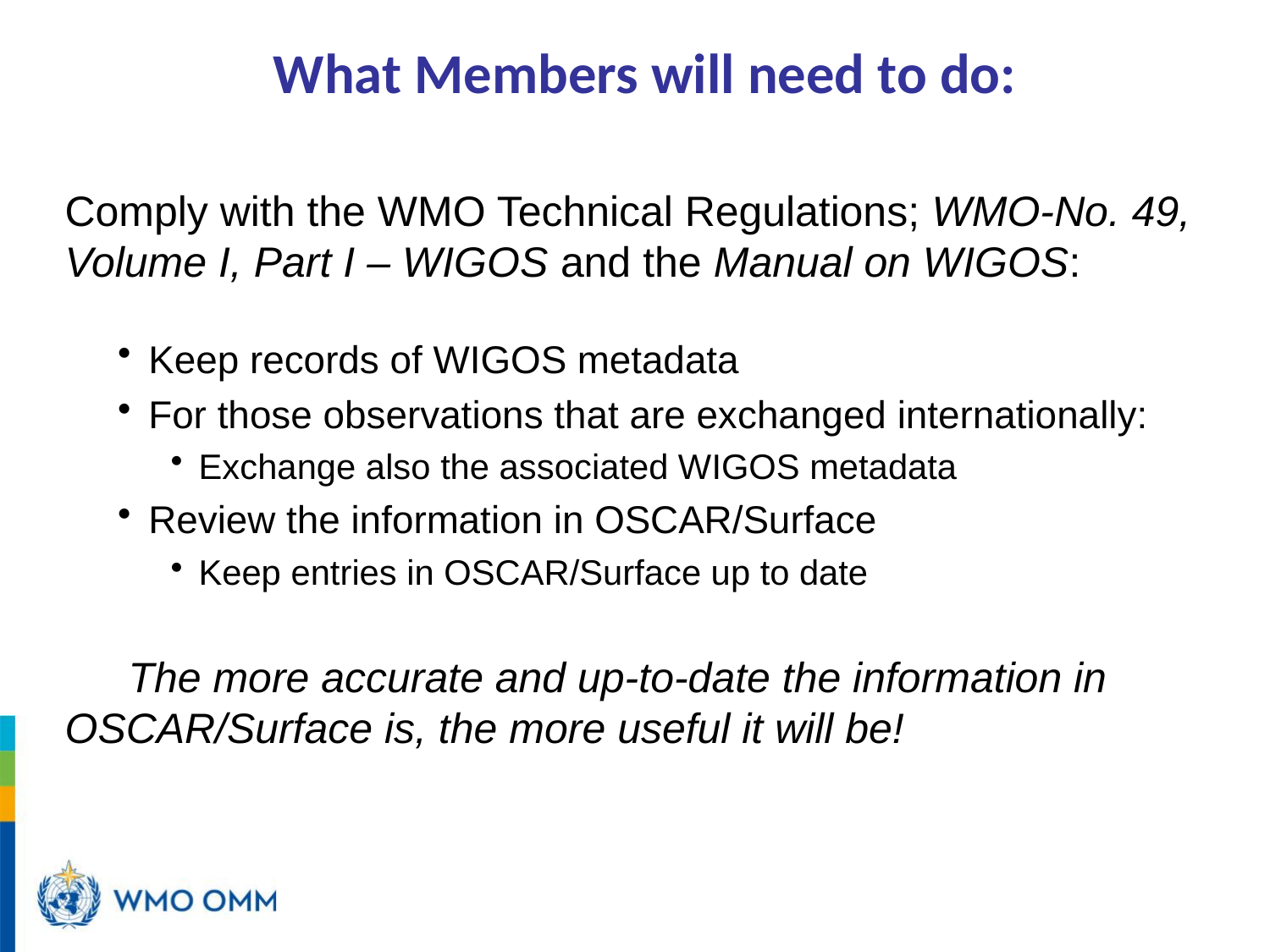

What Members will need to do:
Comply with the WMO Technical Regulations; WMO-No. 49, Volume I, Part I – WIGOS and the Manual on WIGOS:

Keep records of WIGOS metadata
For those observations that are exchanged internationally:
Exchange also the associated WIGOS metadata
Review the information in OSCAR/Surface
Keep entries in OSCAR/Surface up to date

The more accurate and up-to-date the information in OSCAR/Surface is, the more useful it will be!